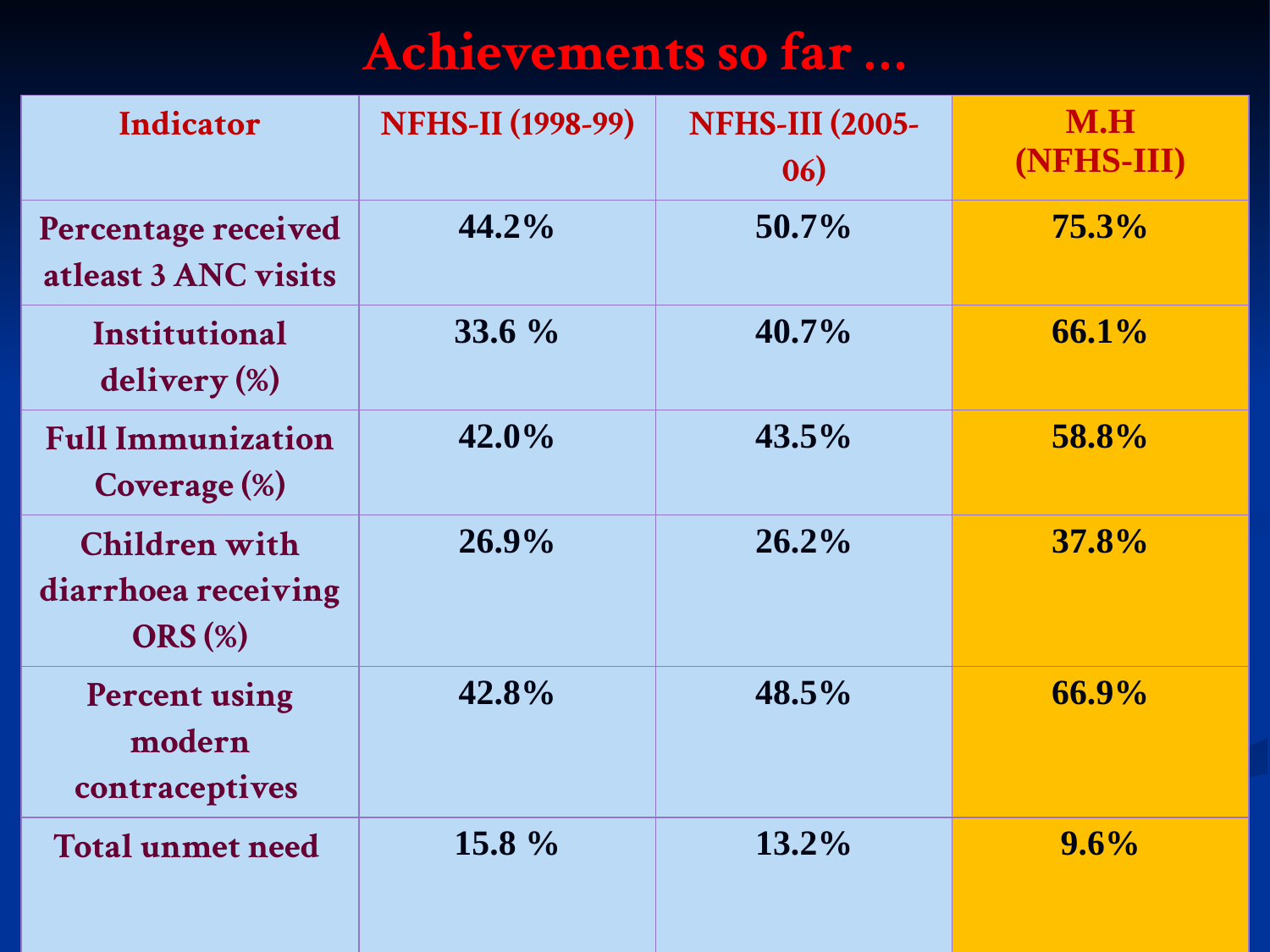

# Achievements so far …
| Indicator | NFHS-II (1998-99) | NFHS-III (2005-06) | M.H (NFHS-III) |
| --- | --- | --- | --- |
| Percentage received atleast 3 ANC visits | 44.2% | 50.7% | 75.3% |
| Institutional delivery (%) | 33.6 % | 40.7% | 66.1% |
| Full Immunization Coverage (%) | 42.0% | 43.5% | 58.8% |
| Children with diarrhoea receiving ORS (%) | 26.9% | 26.2% | 37.8% |
| Percent using modern contraceptives | 42.8% | 48.5% | 66.9% |
| Total unmet need | 15.8 % | 13.2% | 9.6% |